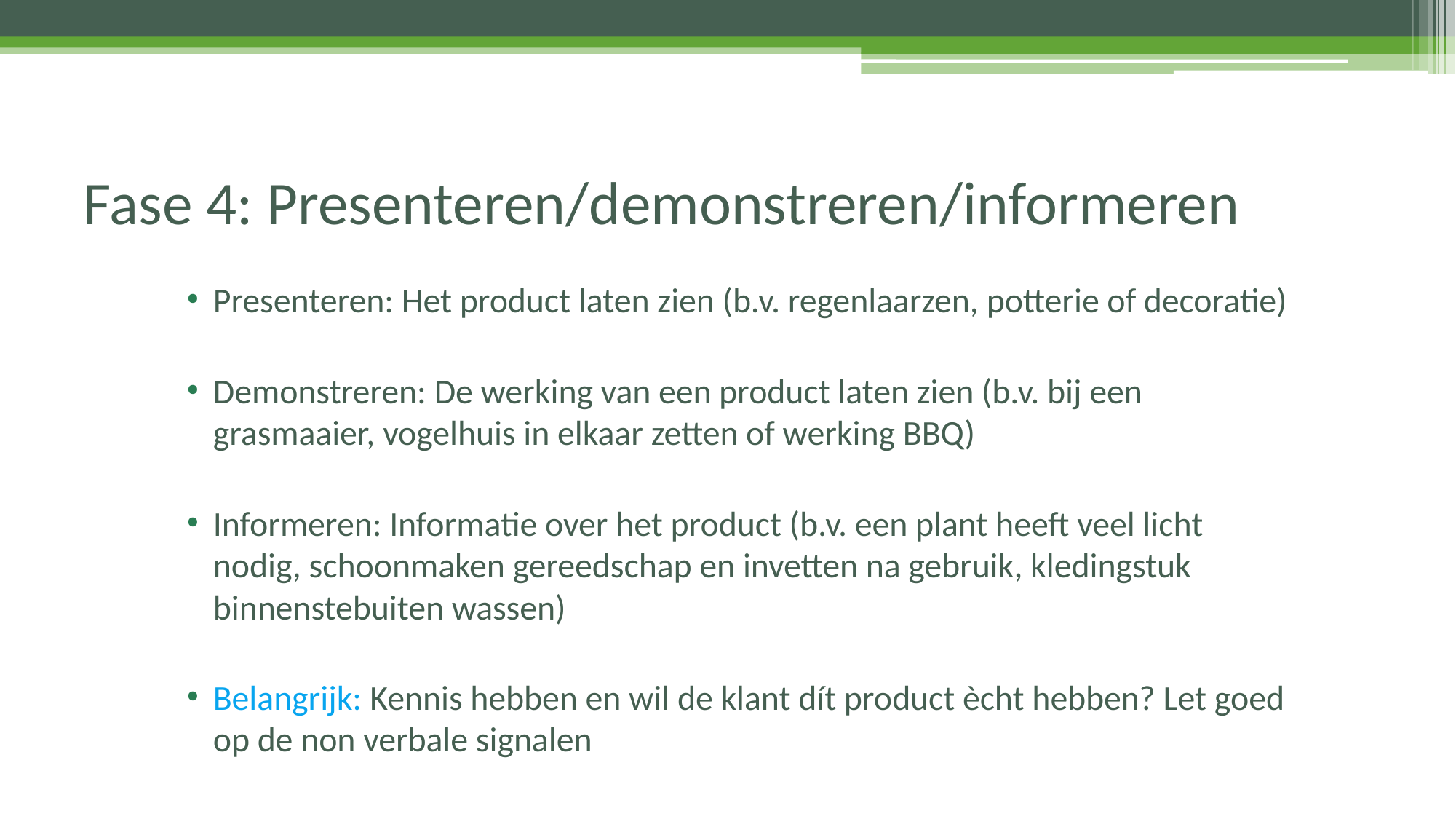

# Fase 4: Presenteren/demonstreren/informeren
Presenteren: Het product laten zien (b.v. regenlaarzen, potterie of decoratie)

Demonstreren: De werking van een product laten zien (b.v. bij een grasmaaier, vogelhuis in elkaar zetten of werking BBQ)

Informeren: Informatie over het product (b.v. een plant heeft veel licht nodig, schoonmaken gereedschap en invetten na gebruik, kledingstuk binnenstebuiten wassen)

Belangrijk: Kennis hebben en wil de klant dít product ècht hebben? Let goed op de non verbale signalen